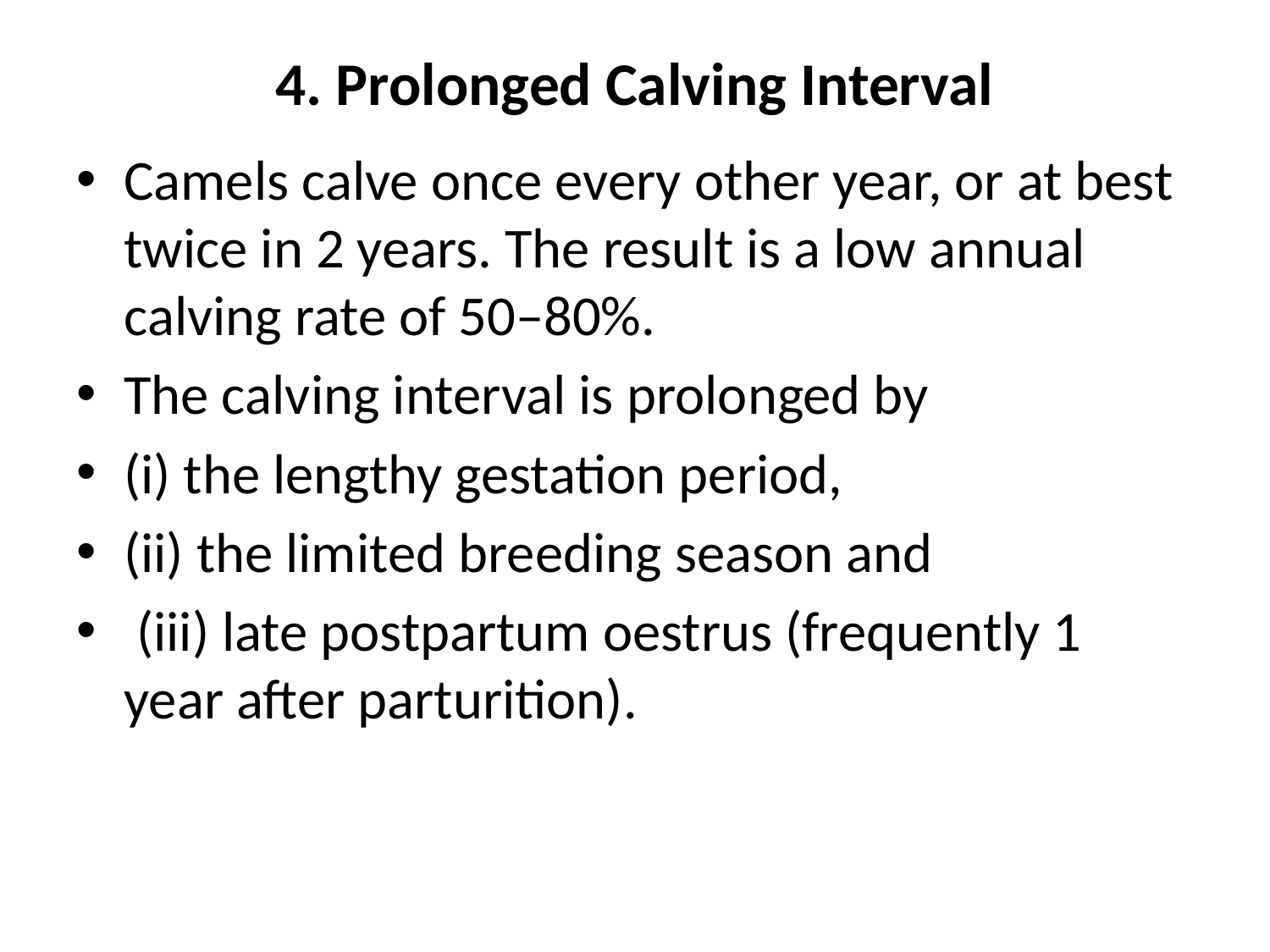

# 4. Prolonged Calving Interval
Camels calve once every other year, or at best twice in 2 years. The result is a low annual calving rate of 50–80%.
The calving interval is prolonged by
(i) the lengthy gestation period,
(ii) the limited breeding season and
 (iii) late postpartum oestrus (frequently 1 year after parturition).